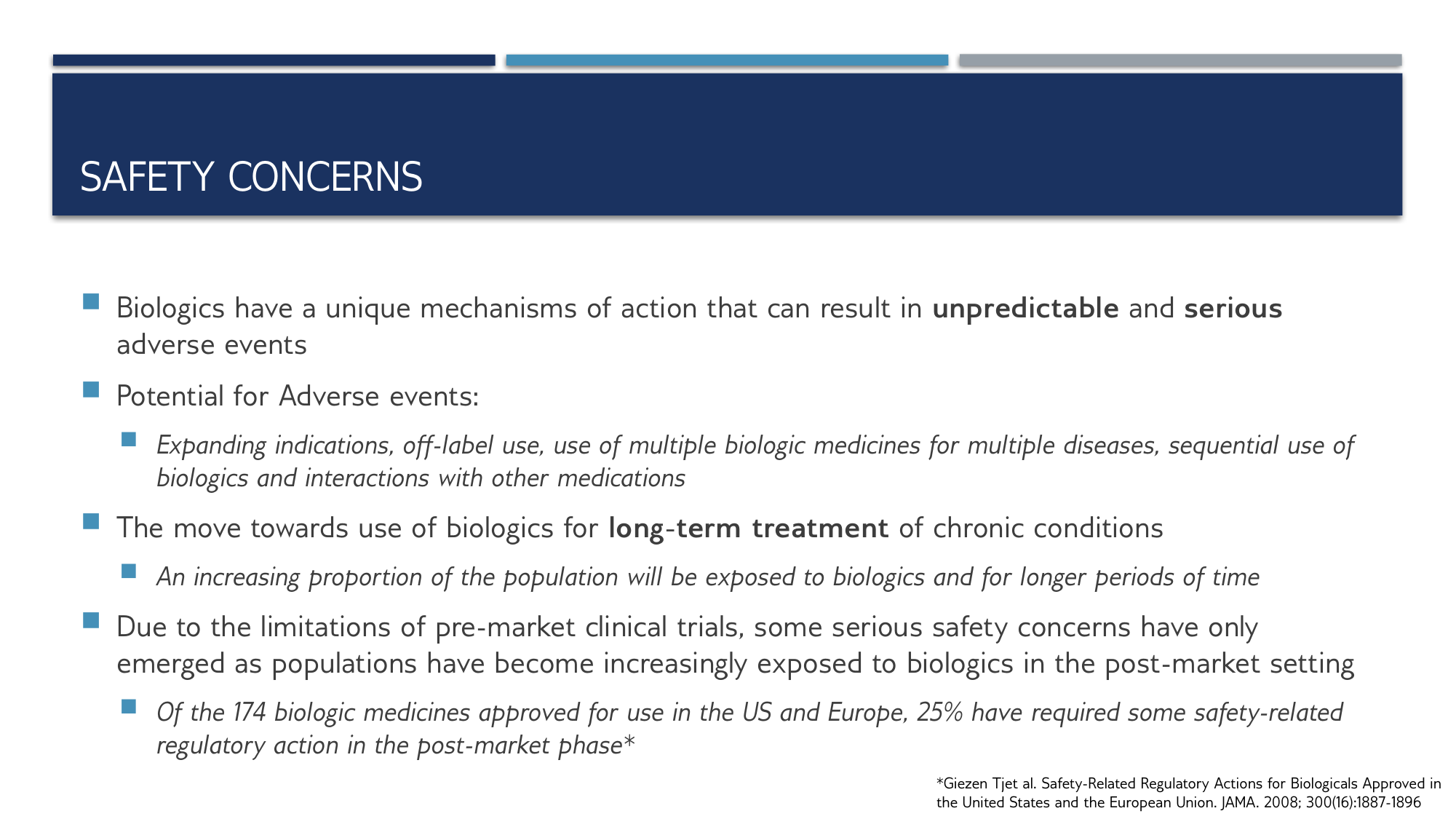

# Safety concerns
Biologics have a unique mechanisms of action that can result in unpredictable and serious adverse events
Potential for Adverse events:
Expanding indications, off-label use, use of multiple biologic medicines for multiple diseases, sequential use of biologics and interactions with other medications
The move towards use of biologics for long-term treatment of chronic conditions
An increasing proportion of the population will be exposed to biologics and for longer periods of time
Due to the limitations of pre-market clinical trials, some serious safety concerns have only emerged as populations have become increasingly exposed to biologics in the post-market setting
Of the 174 biologic medicines approved for use in the US and Europe, 25% have required some safety-related regulatory action in the post-market phase*
*Giezen Tjet al. Safety-Related Regulatory Actions for Biologicals Approved in the United States and the European Union. JAMA. 2008; 300(16):1887-1896